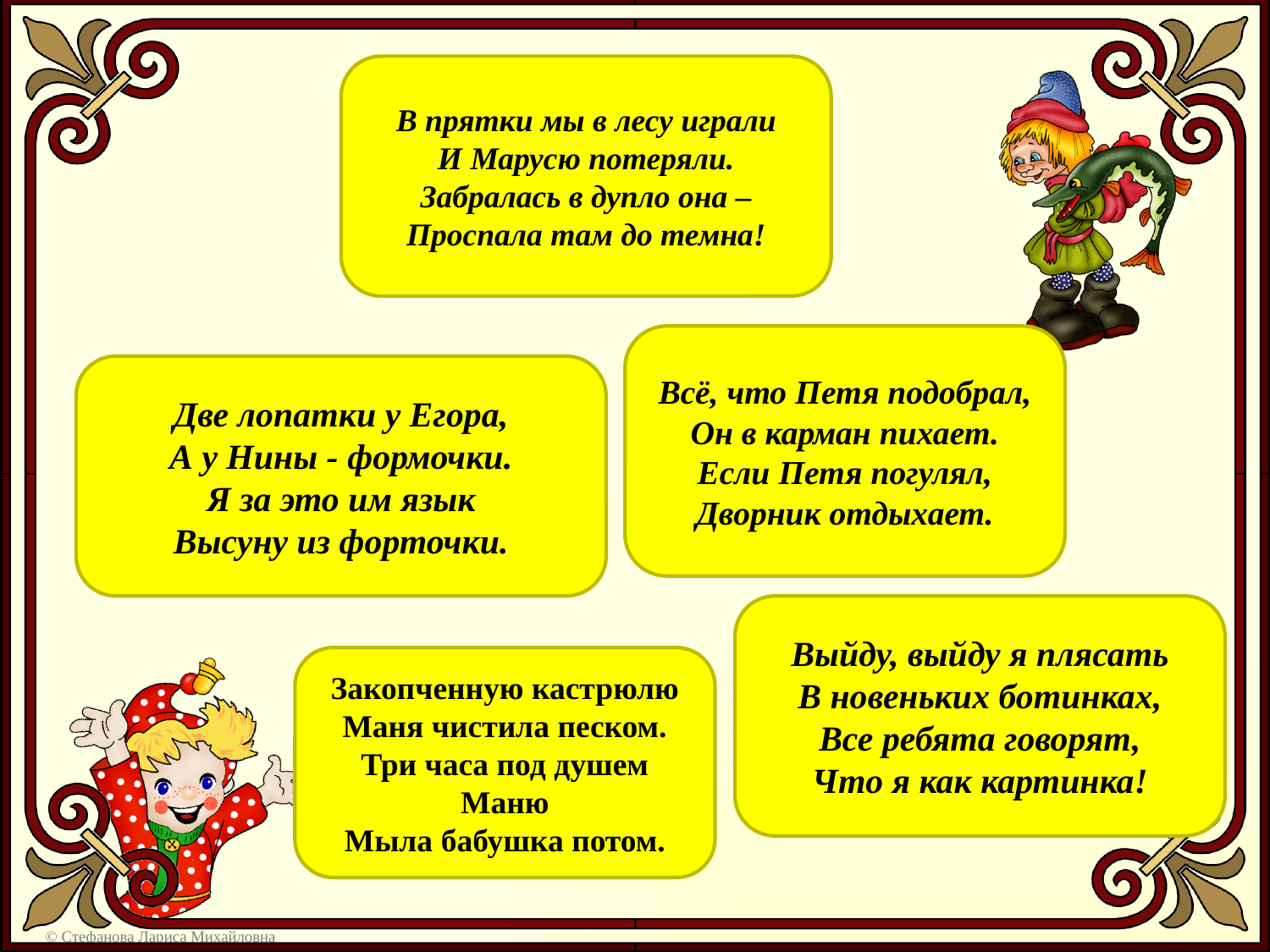

В прятки мы в лесу играли
И Марусю потеряли.
Забралась в дупло она –
Проспала там до темна!
Всё, что Петя подобрал,
Он в карман пихает.
Если Петя погулял,
Дворник отдыхает.
Две лопатки у Егора,
А у Нины - формочки.
Я за это им язык
Высуну из форточки.
Выйду, выйду я плясать
В новеньких ботинках,
Все ребята говорят,
Что я как картинка!

Закопченную кастрюлю
Маня чистила песком.
Три часа под душем Маню
Мыла бабушка потом.